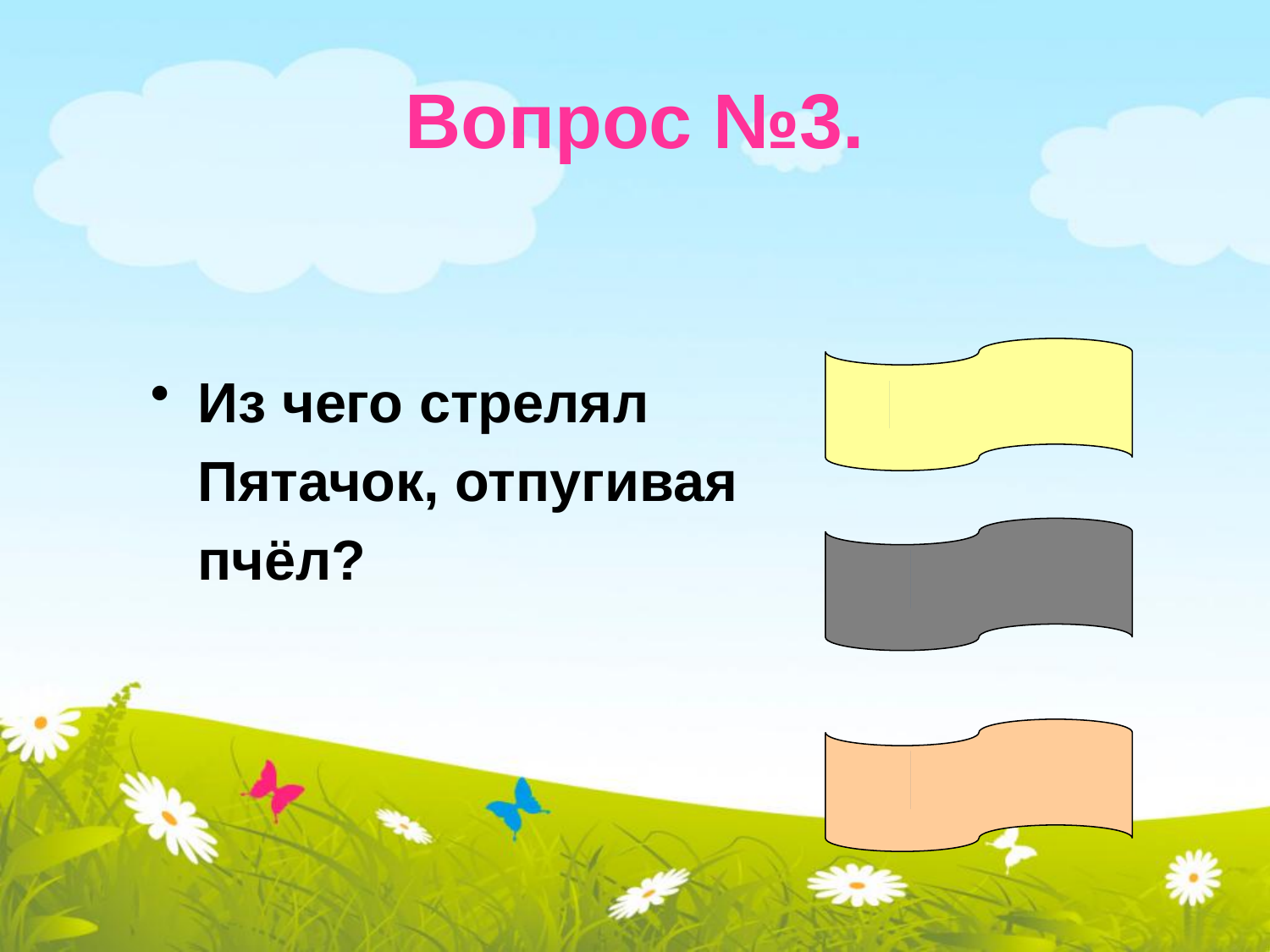

# Вопрос №3.

Из чего стрелял
   Пятачок, отпугивая
   пчёл?
Пистолет

Ружьё

Рогатка